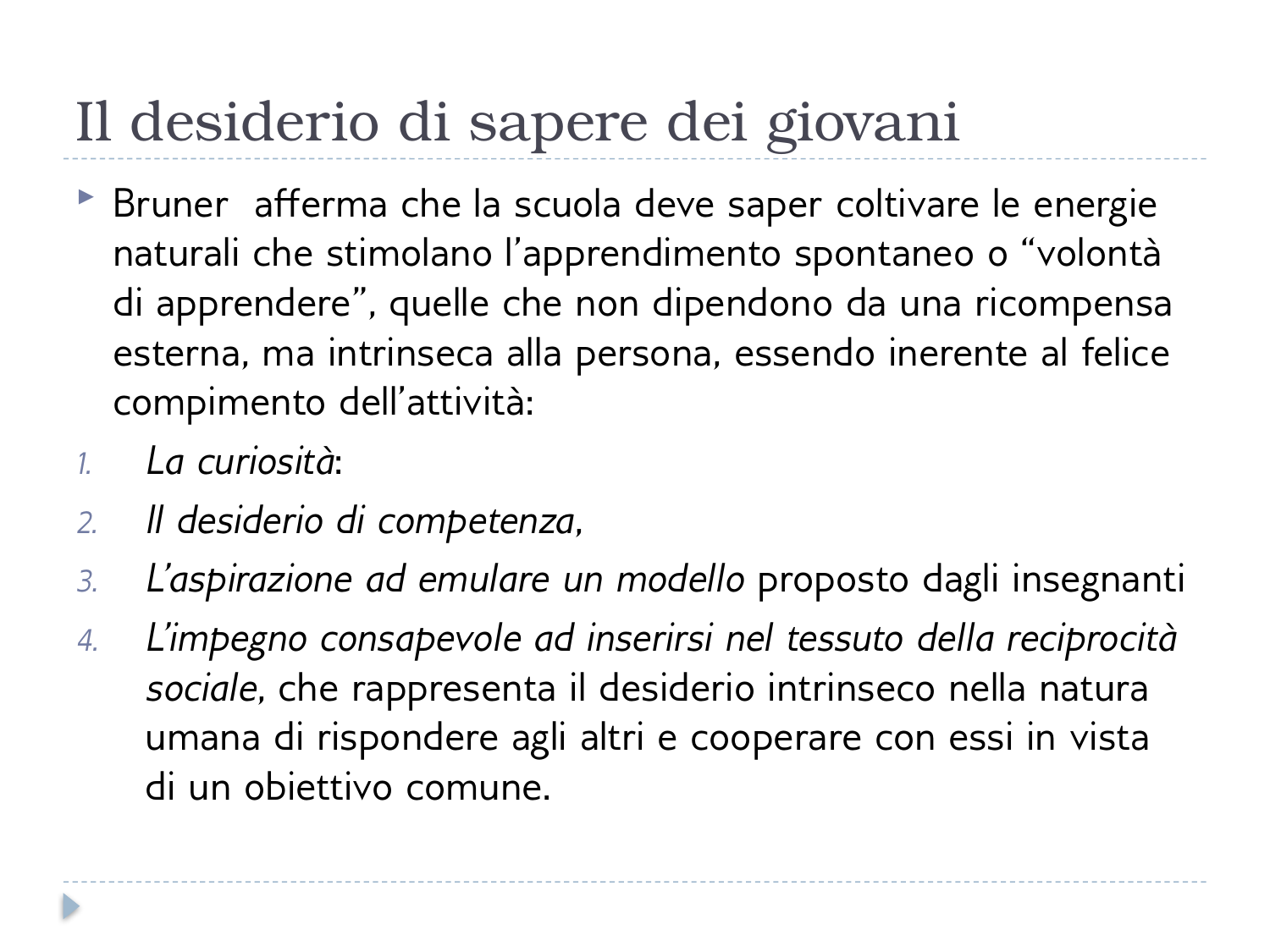

# Il desiderio di sapere dei giovani
Bruner  afferma che la scuola deve saper coltivare le energie naturali che stimolano l’apprendimento spontaneo o “volontà di apprendere”, quelle che non dipendono da una ricompensa esterna, ma intrinseca alla persona, essendo inerente al felice compimento dell’attività:
La curiosità:
Il desiderio di competenza,
L’aspirazione ad emulare un modello proposto dagli insegnanti
L’impegno consapevole ad inserirsi nel tessuto della reciprocità sociale, che rappresenta il desiderio intrinseco nella natura umana di rispondere agli altri e cooperare con essi in vista di un obiettivo comune.